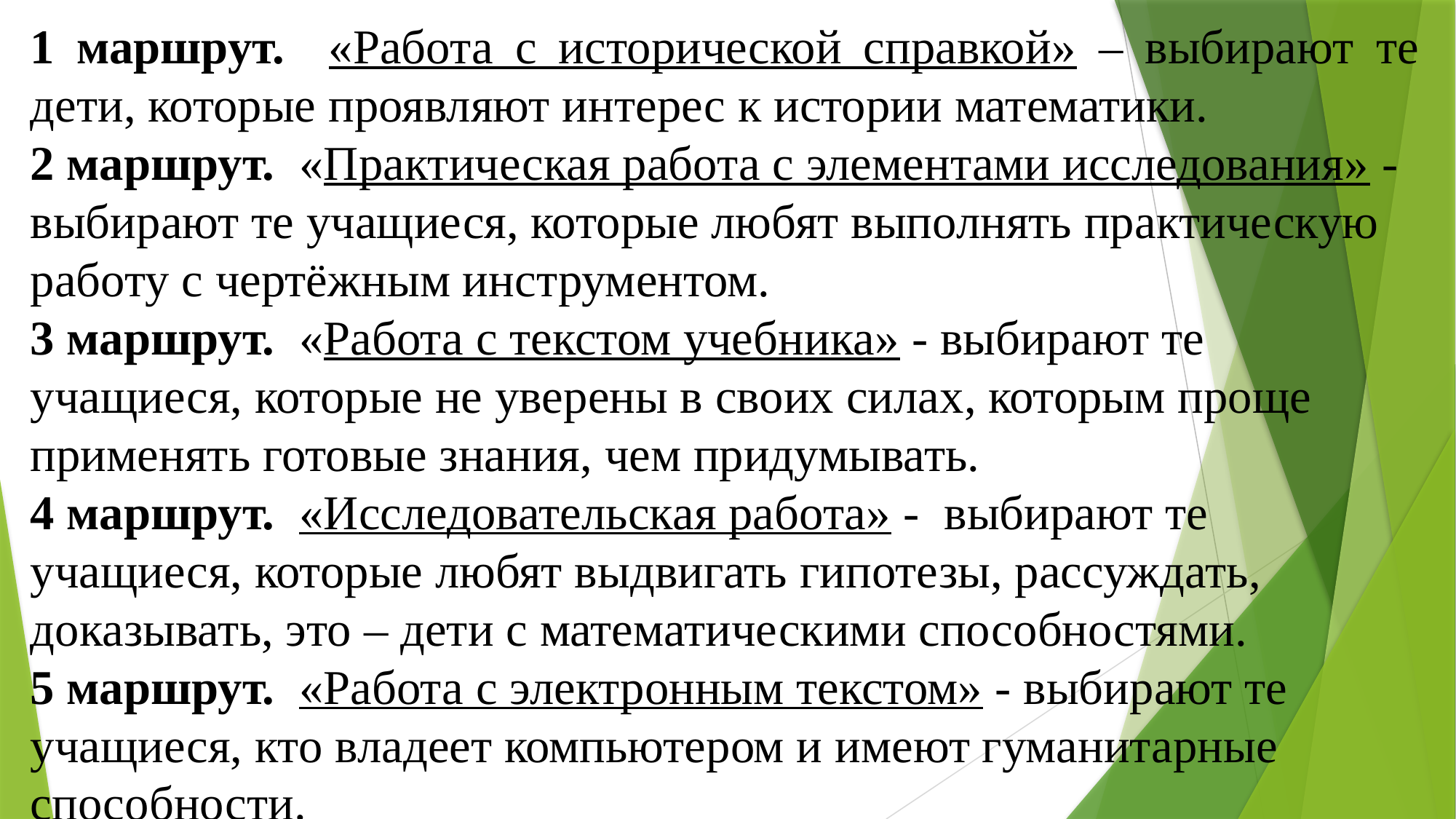

1 маршрут.  «Работа с исторической справкой» – выбирают те дети, которые проявляют интерес к истории математики.
2 маршрут.  «Практическая работа с элементами исследования» - выбирают те учащиеся, которые любят выполнять практическую работу с чертёжным инструментом.
3 маршрут.  «Работа с текстом учебника» - выбирают те учащиеся, которые не уверены в своих силах, которым проще применять готовые знания, чем придумывать.
4 маршрут.  «Исследовательская работа» -  выбирают те учащиеся, которые любят выдвигать гипотезы, рассуждать, доказывать, это – дети с математическими способностями.
5 маршрут.  «Работа с электронным текстом» - выбирают те учащиеся, кто владеет компьютером и имеют гуманитарные способности.